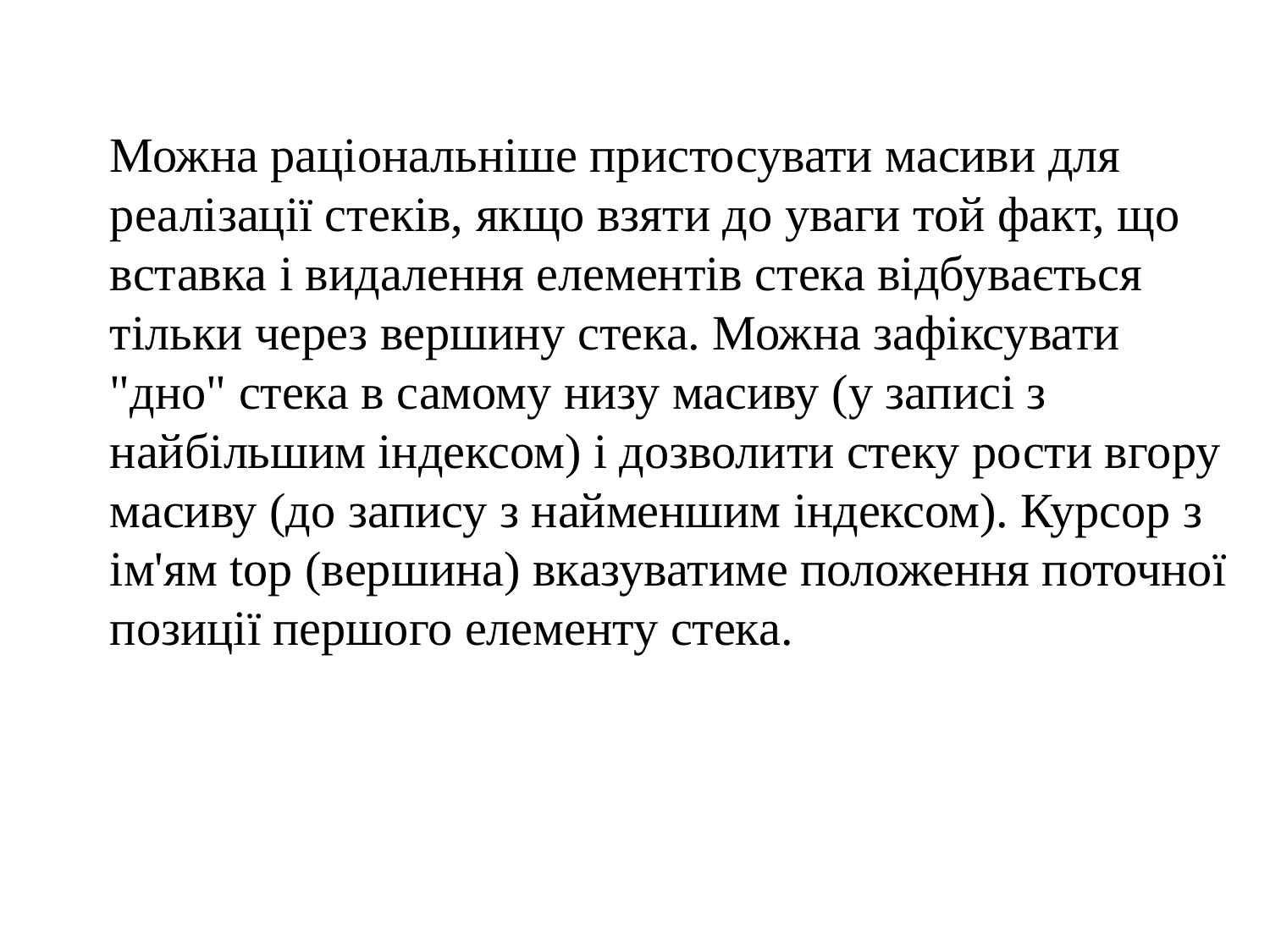

Можна раціональніше пристосувати масиви для реалізації стеків, якщо взяти до уваги той факт, що вставка і видалення елементів стека відбувається тільки через вершину стека. Можна зафіксувати "дно" стека в самому низу масиву (у записі з найбільшим індексом) і дозволити стеку рости вгору масиву (до запису з найменшим індексом). Курсор з ім'ям top (вершина) вказуватиме положення поточної позиції першого елементу стека.